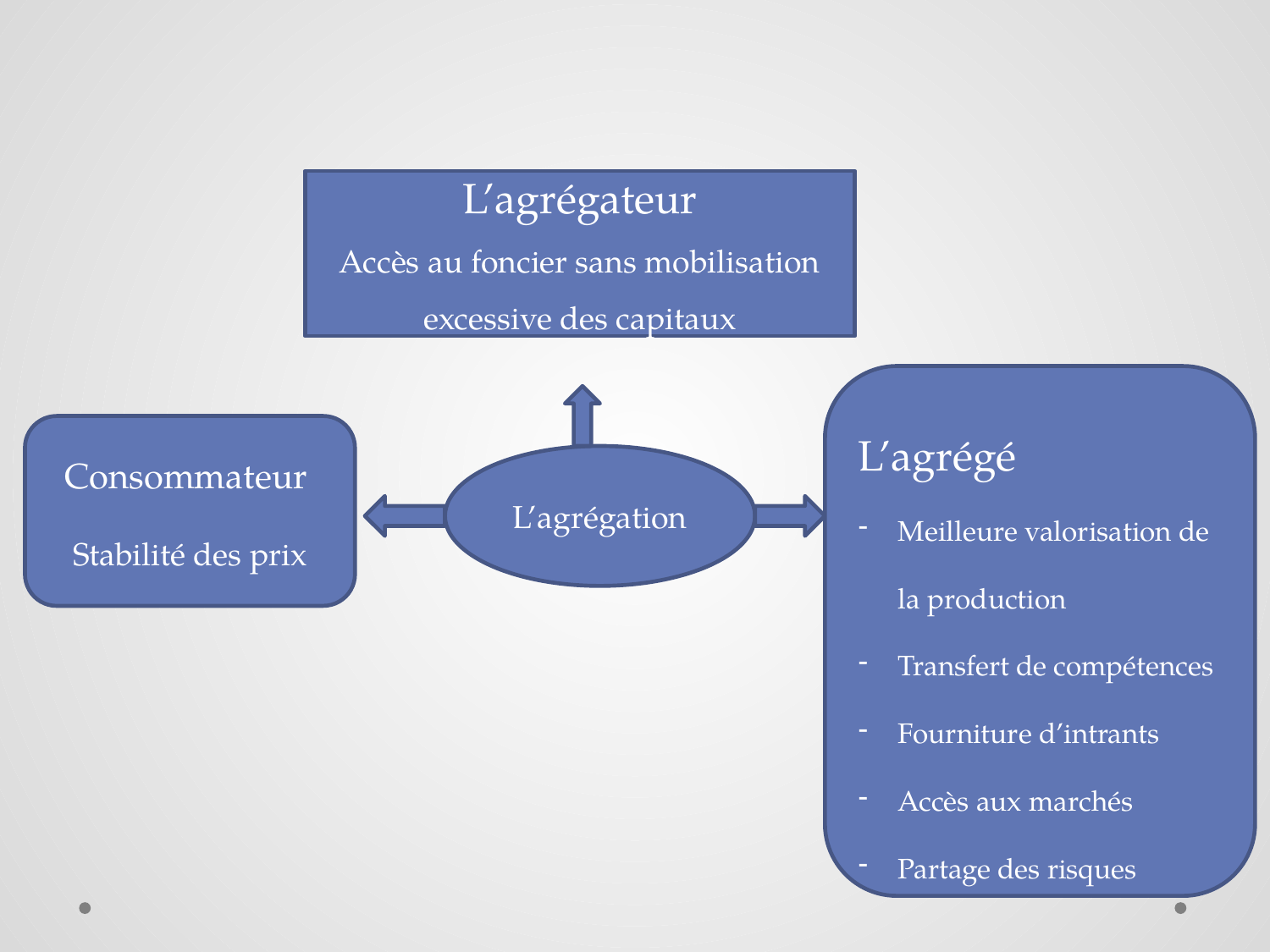

L’agrégateur
Accès au foncier sans mobilisation excessive des capitaux
L’agrégé
Meilleure valorisation de la production
Transfert de compétences
Fourniture d’intrants
Accès aux marchés
Partage des risques

Consommateur

Stabilité des prix

L’agrégation